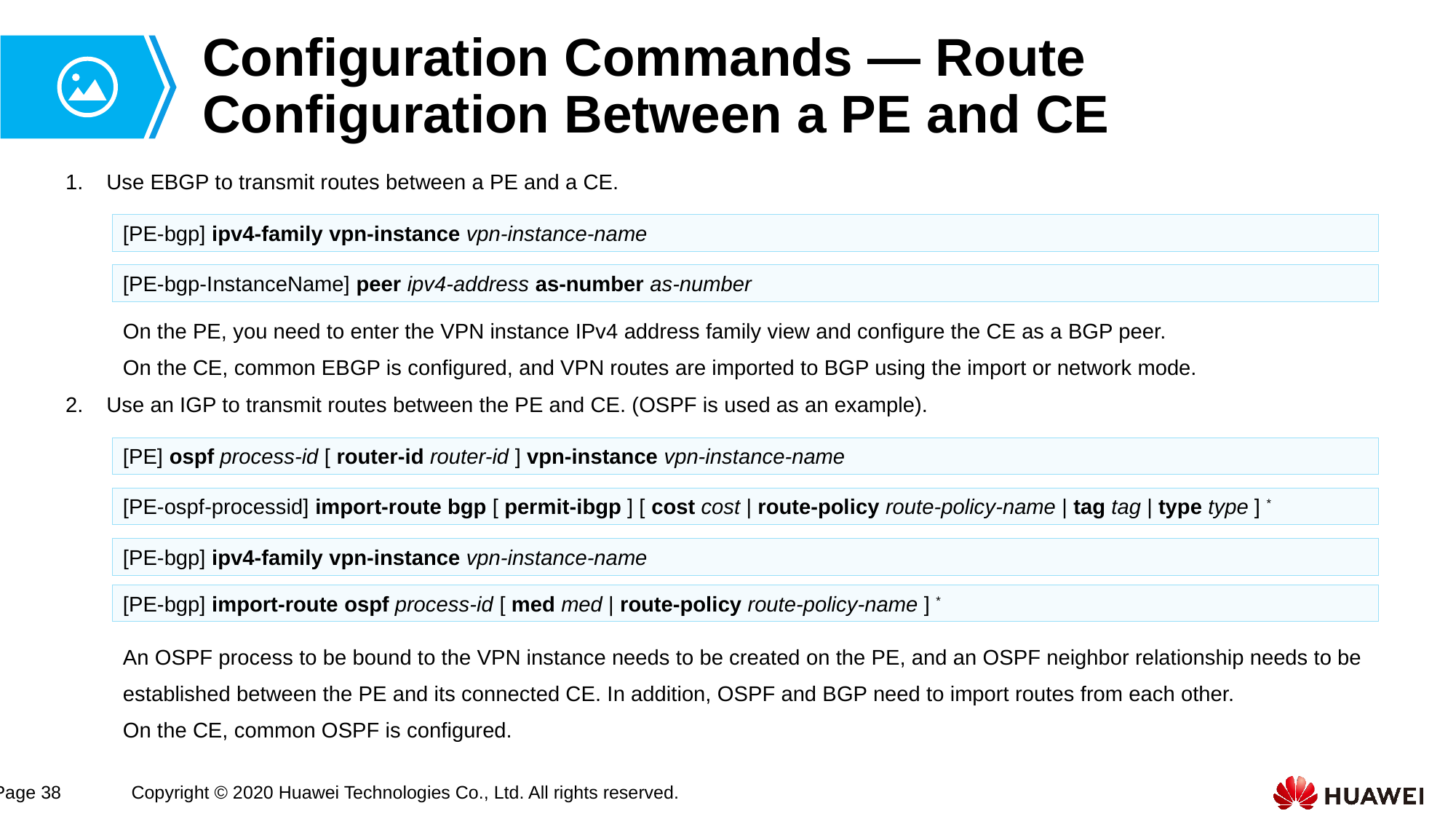

# Configuration Commands — Route Configuration Between a PE and CE
Use EBGP to transmit routes between a PE and a CE.
[PE-bgp] ipv4-family vpn-instance vpn-instance-name
[PE-bgp-InstanceName] peer ipv4-address as-number as-number
On the PE, you need to enter the VPN instance IPv4 address family view and configure the CE as a BGP peer.
On the CE, common EBGP is configured, and VPN routes are imported to BGP using the import or network mode.
Use an IGP to transmit routes between the PE and CE. (OSPF is used as an example).
[PE] ospf process-id [ router-id router-id ] vpn-instance vpn-instance-name
[PE-ospf-processid] import-route bgp [ permit-ibgp ] [ cost cost | route-policy route-policy-name | tag tag | type type ] *
[PE-bgp] ipv4-family vpn-instance vpn-instance-name
[PE-bgp] import-route ospf process-id [ med med | route-policy route-policy-name ] *
An OSPF process to be bound to the VPN instance needs to be created on the PE, and an OSPF neighbor relationship needs to be established between the PE and its connected CE. In addition, OSPF and BGP need to import routes from each other.
On the CE, common OSPF is configured.